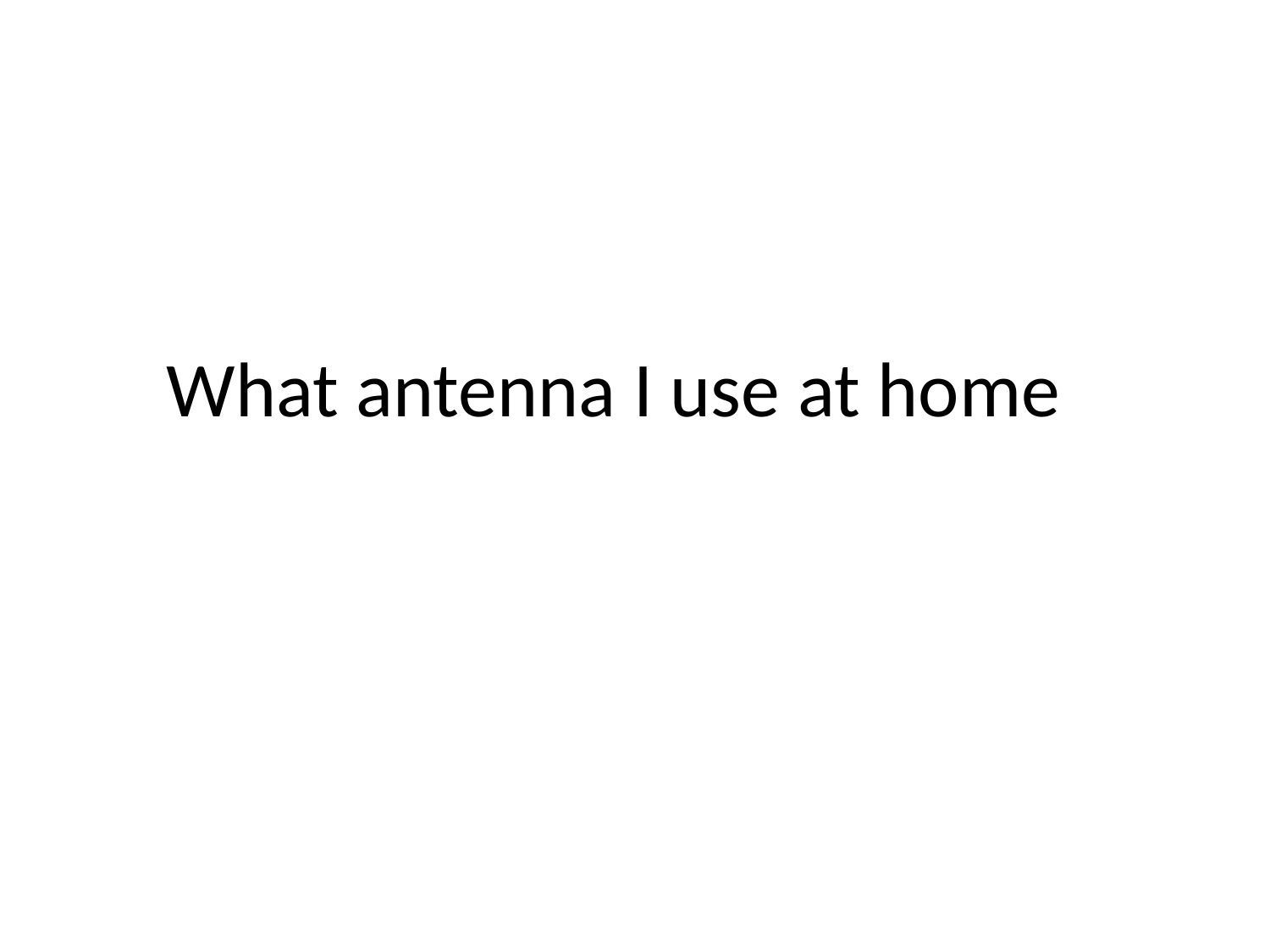

# What antenna I use at home